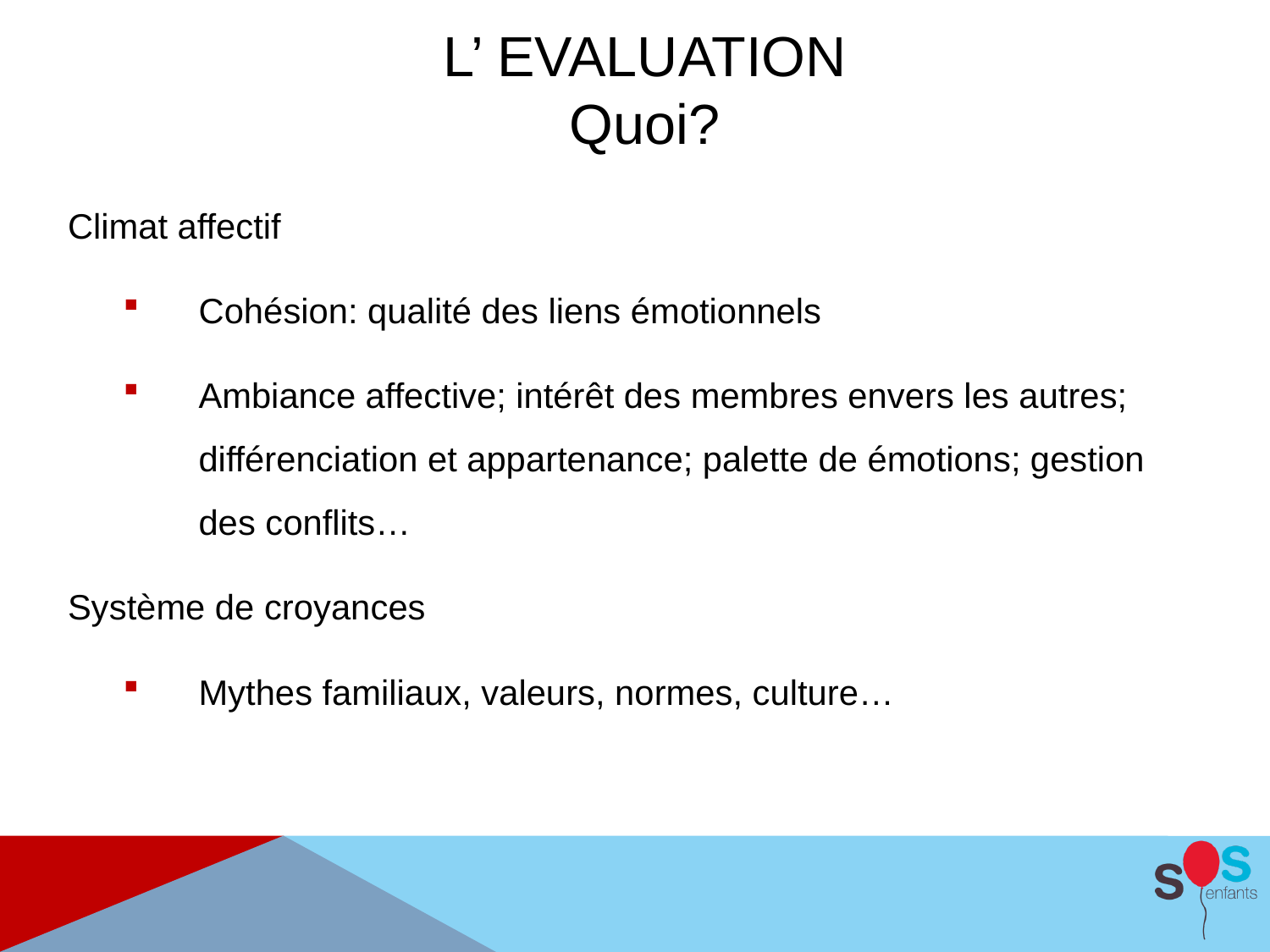

L’ EVALUATIOn
Quoi?
Climat affectif
Cohésion: qualité des liens émotionnels
Ambiance affective; intérêt des membres envers les autres; différenciation et appartenance; palette de émotions; gestion des conflits…
Système de croyances
Mythes familiaux, valeurs, normes, culture…